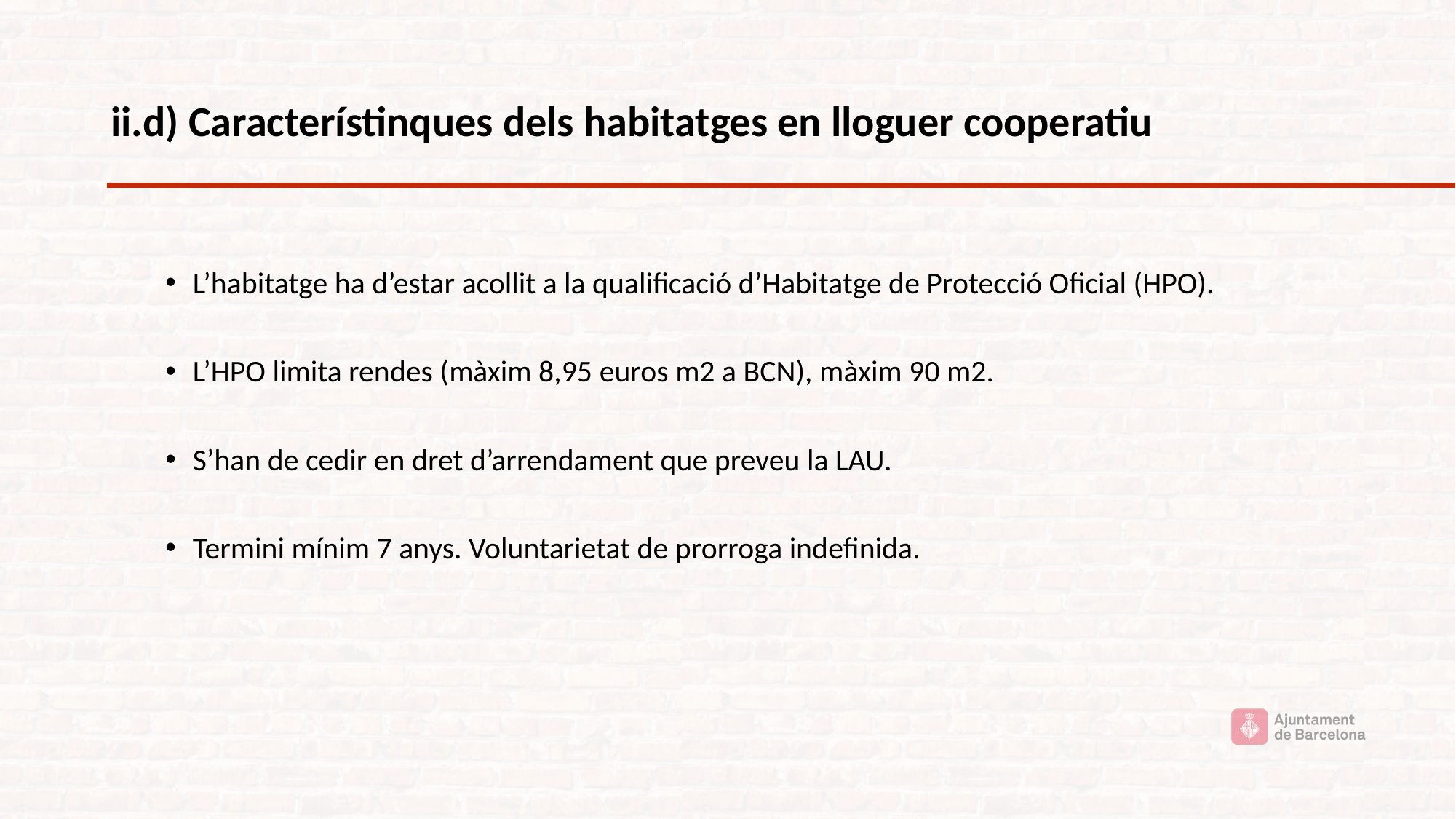

# ii.d) Característinques dels habitatges en lloguer cooperatiu

L’habitatge ha d’estar acollit a la qualificació d’Habitatge de Protecció Oficial (HPO).

L’HPO limita rendes (màxim 8,95 euros m2 a BCN), màxim 90 m2.

S’han de cedir en dret d’arrendament que preveu la LAU.

Termini mínim 7 anys. Voluntarietat de prorroga indefinida.